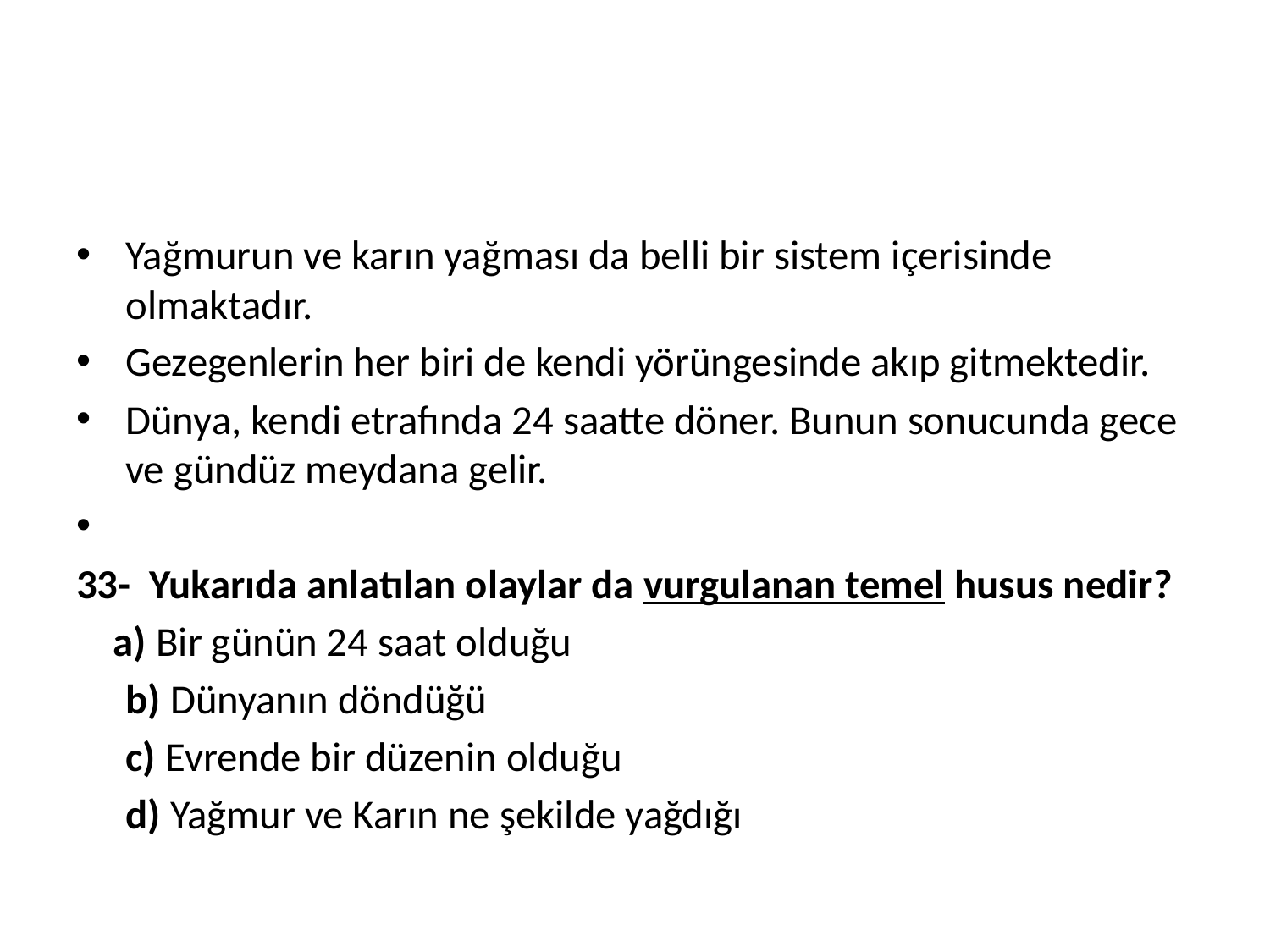

#
Yağmurun ve karın yağması da belli bir sistem içerisinde olmaktadır.
Gezegenlerin her biri de kendi yörüngesinde akıp gitmektedir.
Dünya, kendi etrafında 24 saatte döner. Bunun sonucunda gece ve gündüz meydana gelir.

33-  Yukarıda anlatılan olaylar da vurgulanan temel husus nedir?
    a) Bir günün 24 saat olduğu
	b) Dünyanın döndüğü
	c) Evrende bir düzenin olduğu
	d) Yağmur ve Karın ne şekilde yağdığı